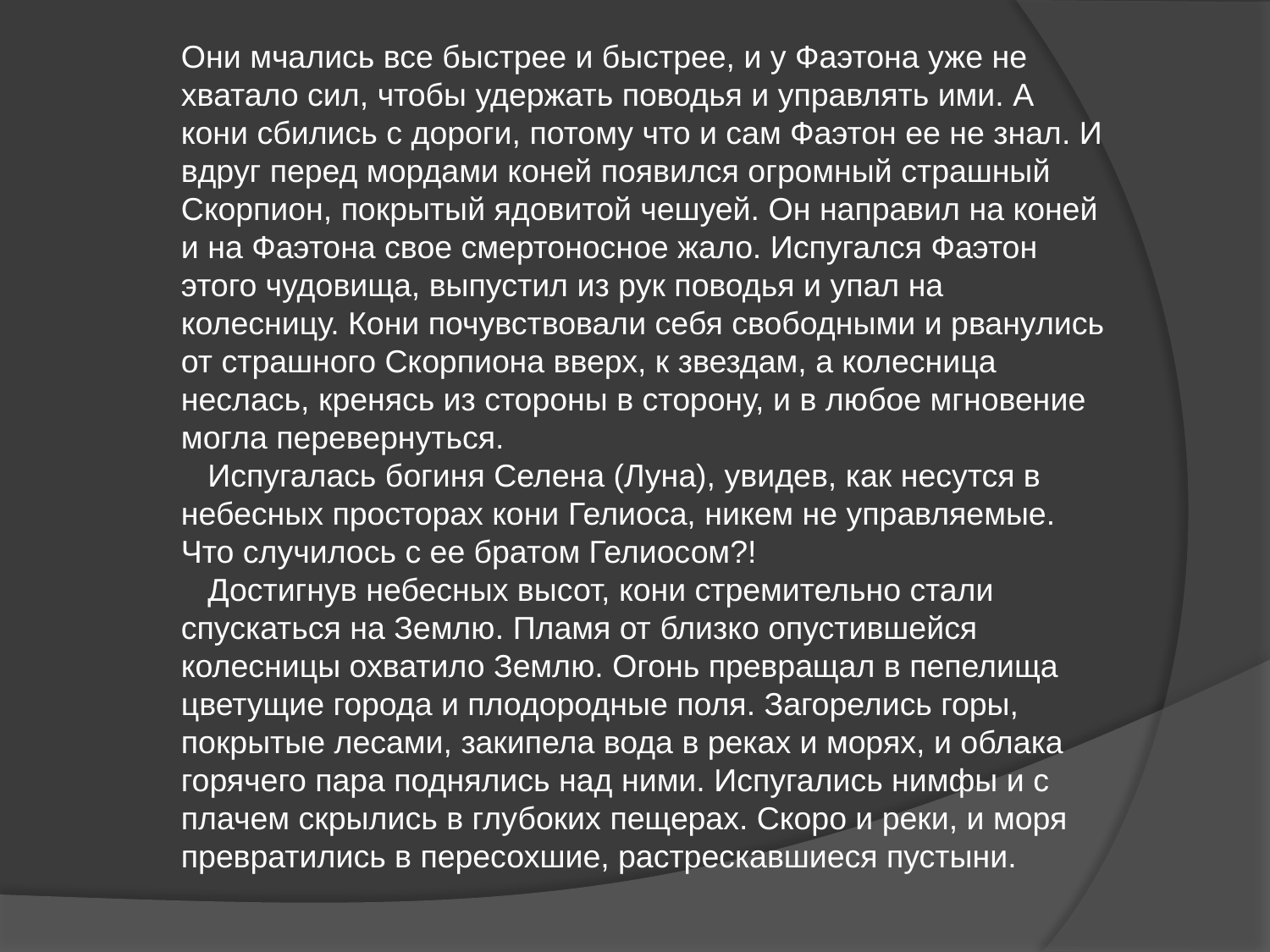

Они мчались все быстрее и быстрее, и у Фаэтона уже не хватало сил, чтобы удержать поводья и управлять ими. А кони сбились с дороги, потому что и сам Фаэтон ее не знал. И вдруг перед мордами коней появился огромный страшный Скорпион, покрытый ядовитой чешуей. Он направил на коней и на Фаэтона свое смертоносное жало. Испугался Фаэтон этого чудовища, выпустил из рук поводья и упал на колесницу. Кони почувствовали себя свободными и рванулись от страшного Скорпиона вверх, к звездам, а колесница неслась, кренясь из стороны в сторону, и в любое мгновение могла перевернуться.
   Испугалась богиня Селена (Луна), увидев, как несутся в небесных просторах кони Гелиоса, никем не управляемые. Что случилось с ее братом Гелиосом?!
   Достигнув небесных высот, кони стремительно стали спускаться на Землю. Пламя от близко опустившейся колесницы охватило Землю. Огонь превращал в пепелища цветущие города и плодородные поля. Загорелись горы, покрытые лесами, закипела вода в реках и морях, и облака горячего пара поднялись над ними. Испугались нимфы и с плачем скрылись в глубоких пещерах. Скоро и реки, и моря превратились в пересохшие, растрескавшиеся пустыни.